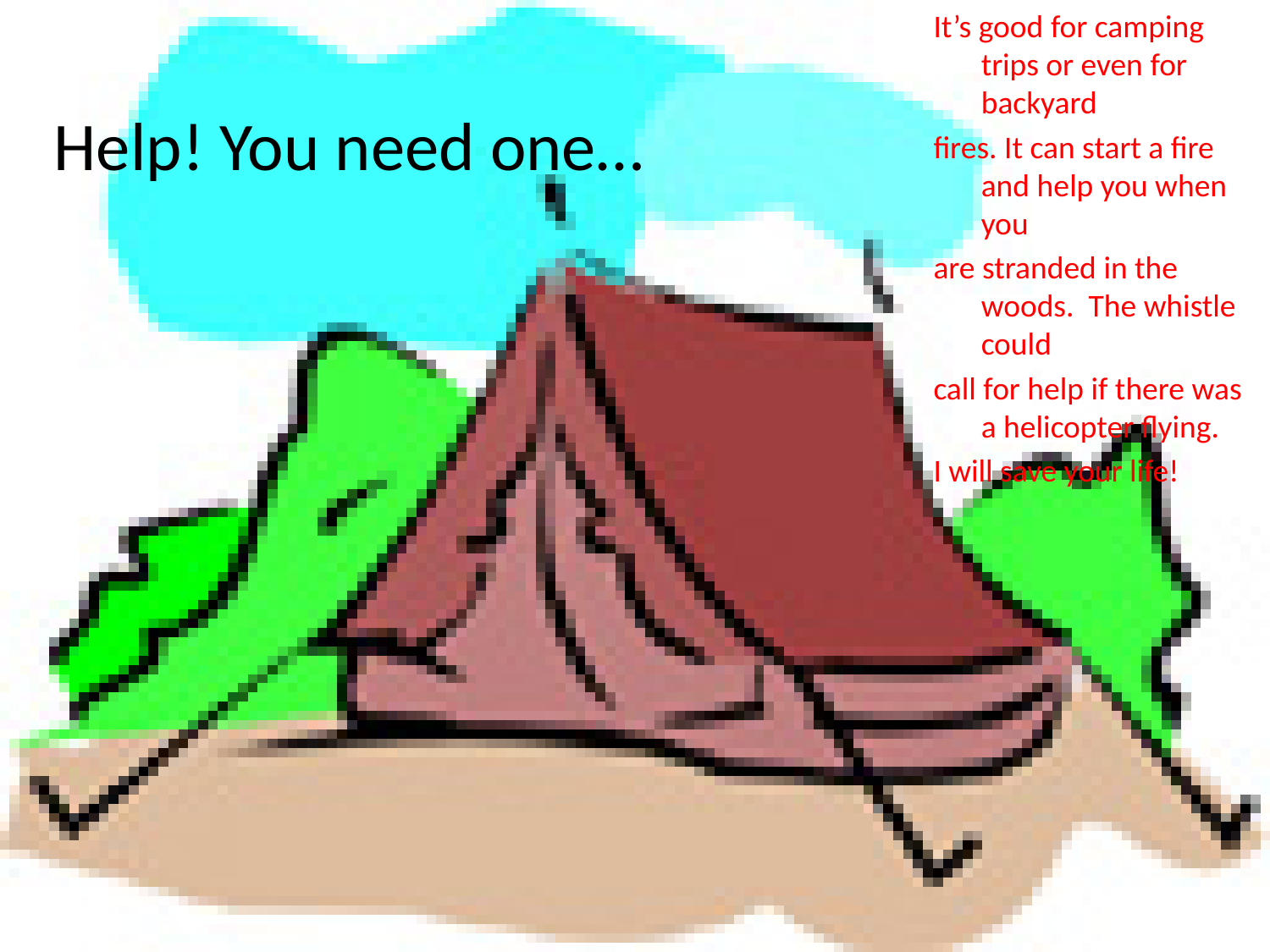

It’s good for camping trips or even for backyard
fires. It can start a fire and help you when you
are stranded in the woods.  The whistle could
call for help if there was a helicopter flying.
I will save your life!
# Help! You need one…